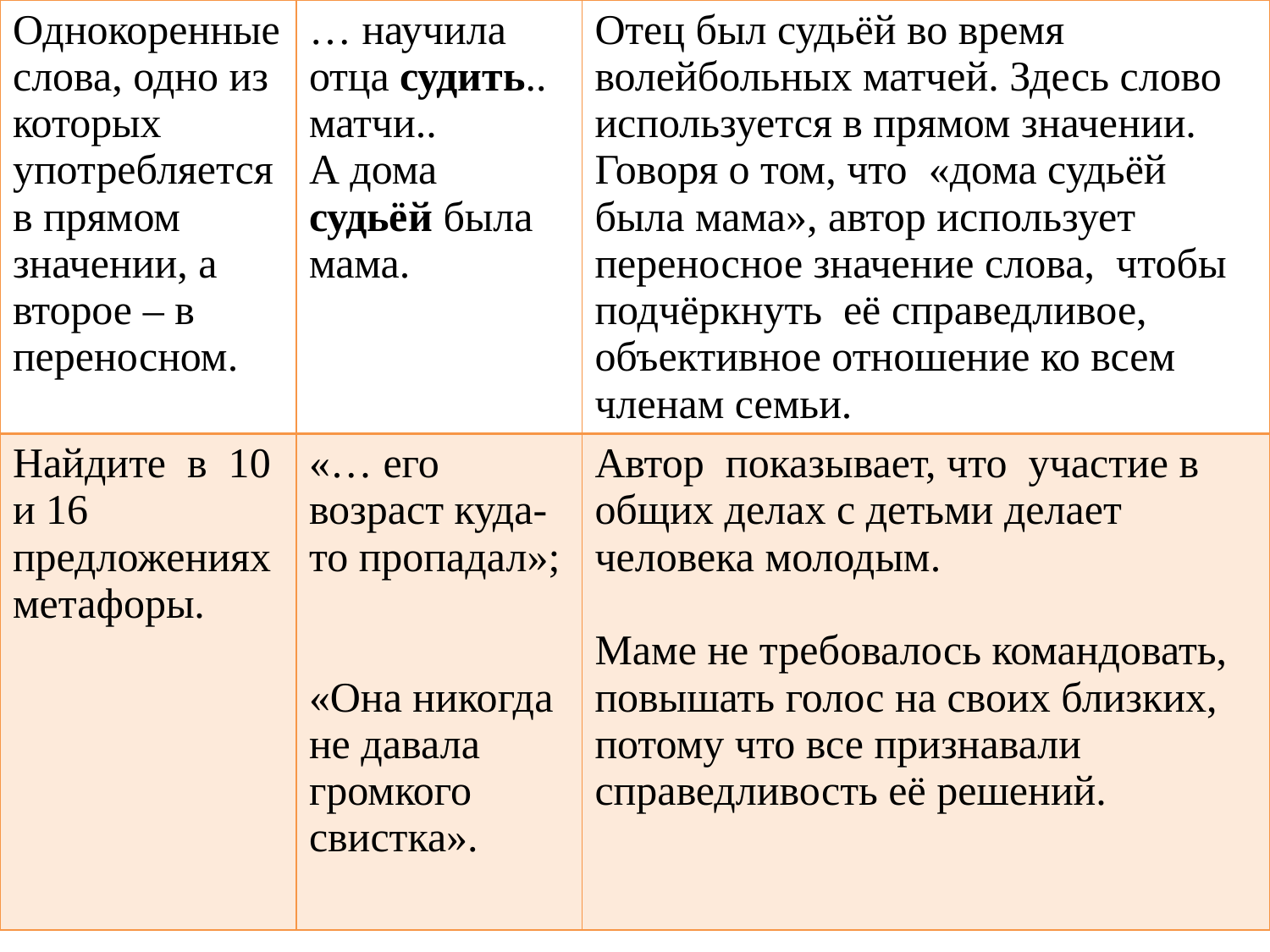

| Однокоренные слова, одно из которых употребляется в прямом значении, а второе – в переносном. | … научила отца судить.. матчи.. А дома судьёй была мама. | Отец был судьёй во время волейбольных матчей. Здесь слово используется в прямом значении. Говоря о том, что «дома судьёй была мама», автор использует переносное значение слова, чтобы подчёркнуть её справедливое, объективное отношение ко всем членам семьи. |
| --- | --- | --- |
| Найдите в 10 и 16 предложениях метафоры. | «… его возраст куда-то пропадал»; «Она никогда не давала громкого свистка». | Автор показывает, что участие в общих делах с детьми делает человека молодым. Маме не требовалось командовать, повышать голос на своих близких, потому что все признавали справедливость её решений. |